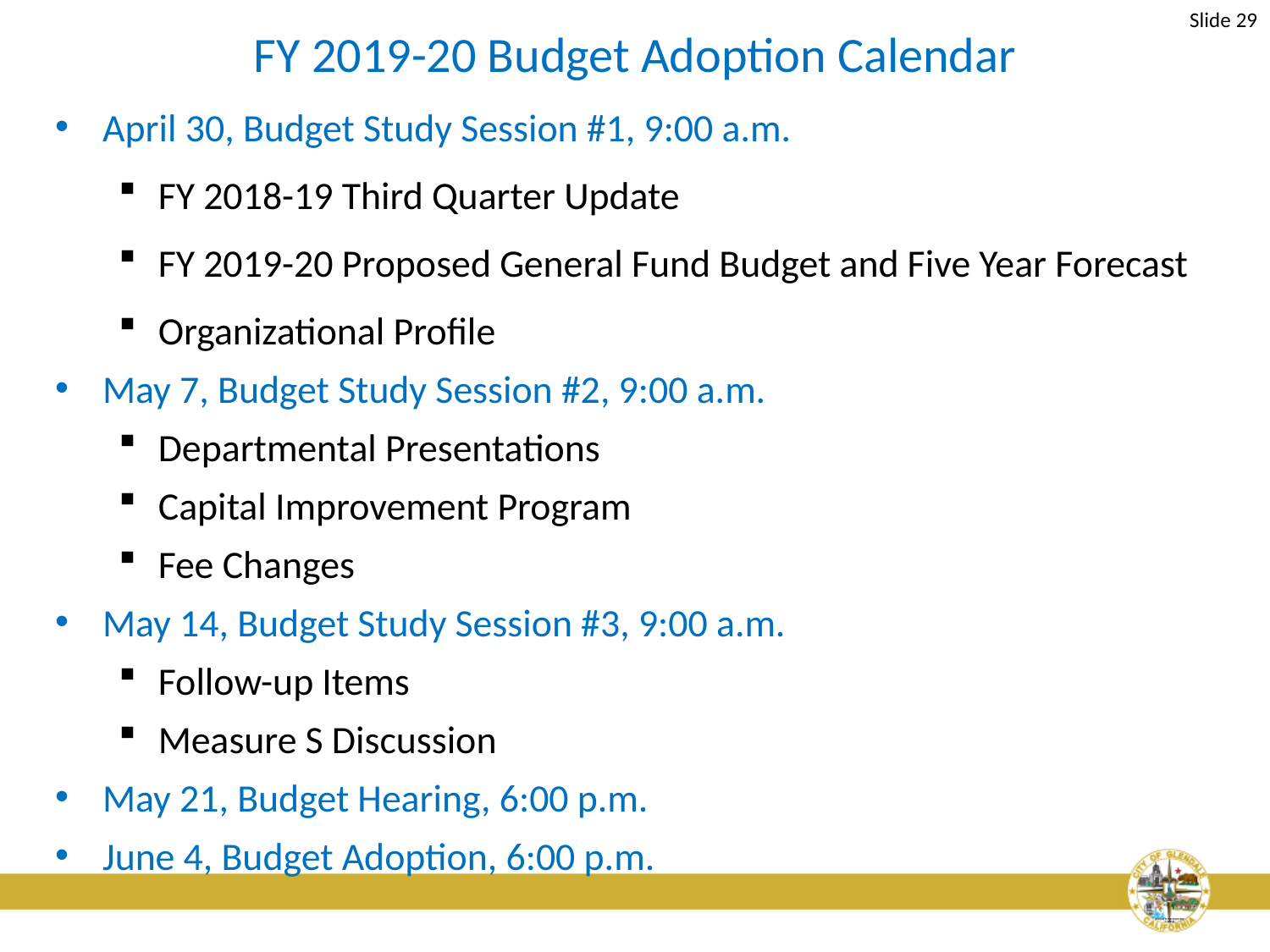

Slide 29
# FY 2019-20 Budget Adoption Calendar
April 30, Budget Study Session #1, 9:00 a.m.
FY 2018-19 Third Quarter Update
FY 2019-20 Proposed General Fund Budget and Five Year Forecast
Organizational Profile
May 7, Budget Study Session #2, 9:00 a.m.
Departmental Presentations
Capital Improvement Program
Fee Changes
May 14, Budget Study Session #3, 9:00 a.m.
Follow-up Items
Measure S Discussion
May 21, Budget Hearing, 6:00 p.m.
June 4, Budget Adoption, 6:00 p.m.